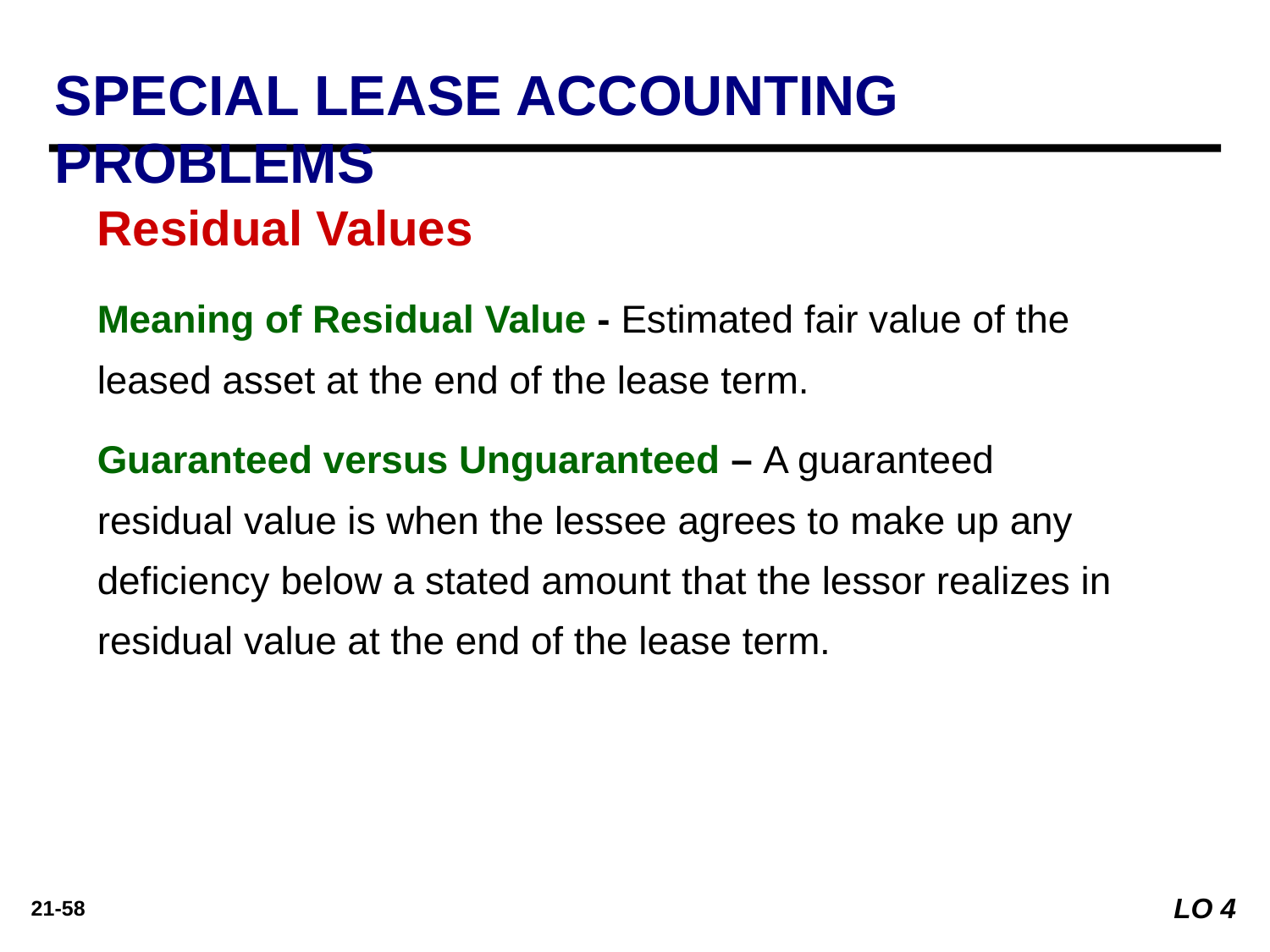

SPECIAL LEASE ACCOUNTING PROBLEMS

Residual Values
Meaning of Residual Value - Estimated fair value of the leased asset at the end of the lease term.
Guaranteed versus Unguaranteed – A guaranteed residual value is when the lessee agrees to make up any deficiency below a stated amount that the lessor realizes in residual value at the end of the lease term.
LO 4